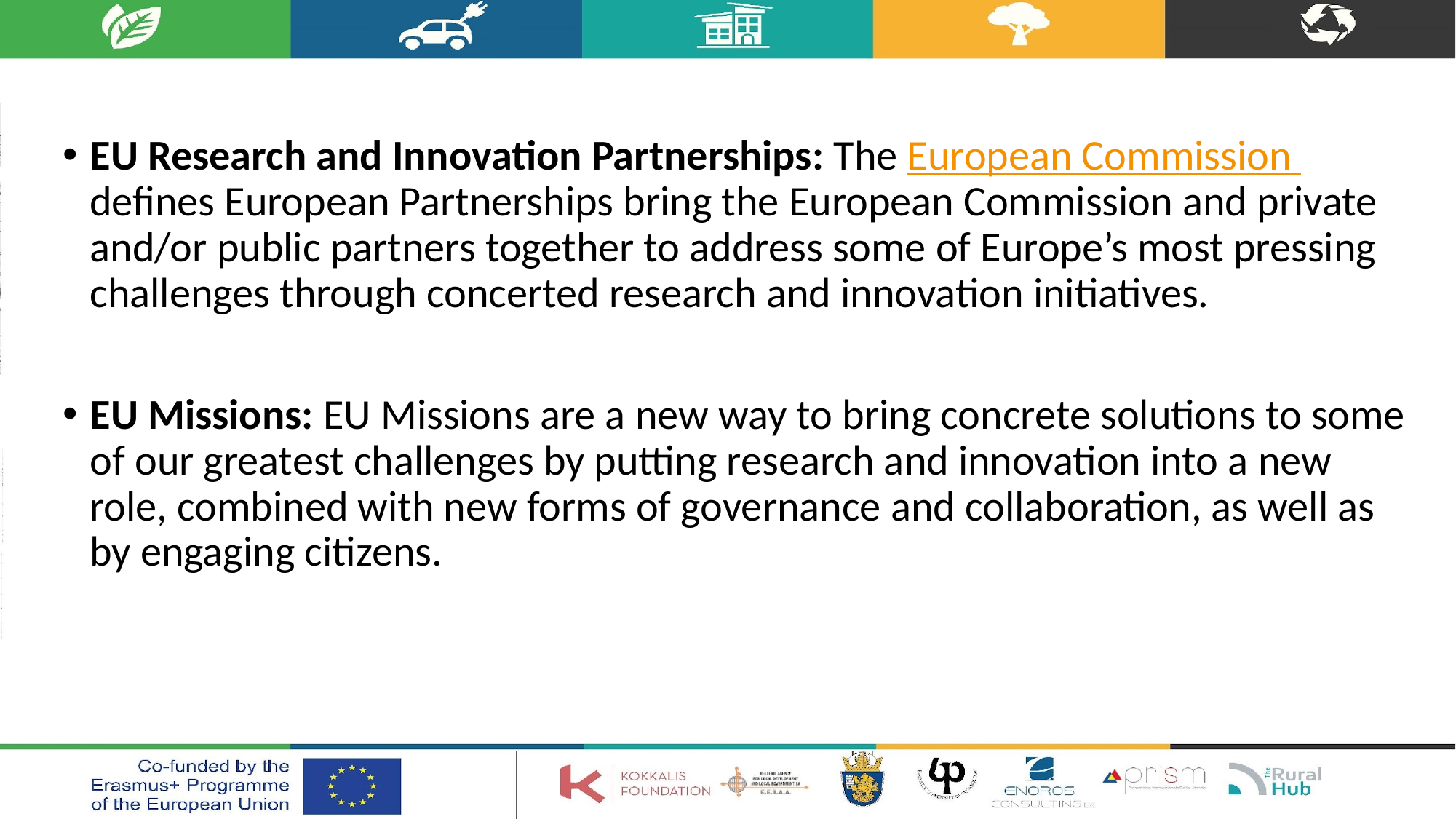

EU Research and Innovation Partnerships: The European Commission defines European Partnerships bring the European Commission and private and/or public partners together to address some of Europe’s most pressing challenges through concerted research and innovation initiatives.

EU Missions: EU Missions are a new way to bring concrete solutions to some of our greatest challenges by putting research and innovation into a new role, combined with new forms of governance and collaboration, as well as by engaging citizens.